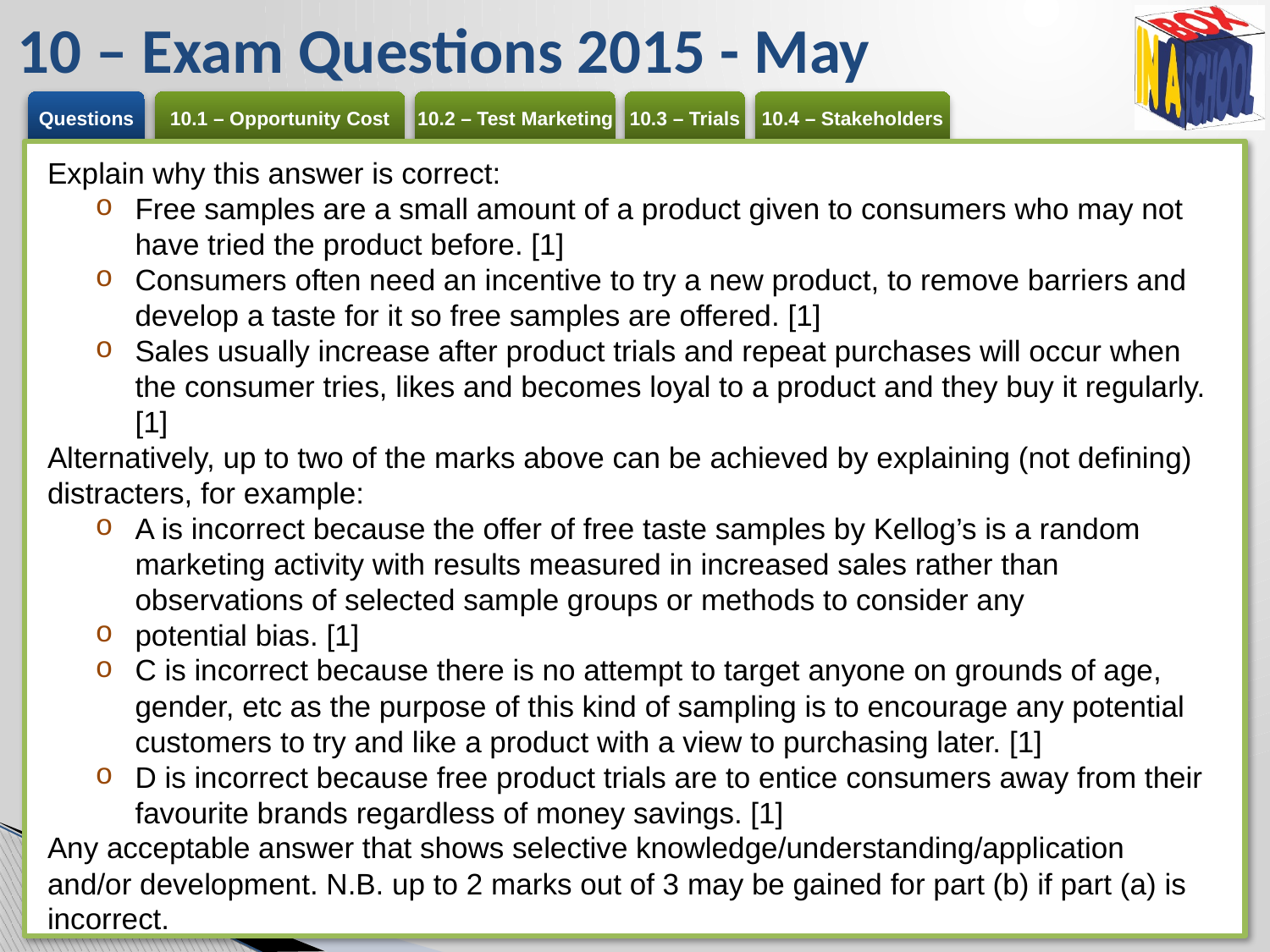

# 10 – Exam Questions 2015 - May
Explain why this answer is correct:
Free samples are a small amount of a product given to consumers who may not have tried the product before. [1]
Consumers often need an incentive to try a new product, to remove barriers and develop a taste for it so free samples are offered. [1]
Sales usually increase after product trials and repeat purchases will occur when the consumer tries, likes and becomes loyal to a product and they buy it regularly. [1]
Alternatively, up to two of the marks above can be achieved by explaining (not defining) distracters, for example:
A is incorrect because the offer of free taste samples by Kellog’s is a random marketing activity with results measured in increased sales rather than observations of selected sample groups or methods to consider any
potential bias. [1]
C is incorrect because there is no attempt to target anyone on grounds of age, gender, etc as the purpose of this kind of sampling is to encourage any potential customers to try and like a product with a view to purchasing later. [1]
D is incorrect because free product trials are to entice consumers away from their favourite brands regardless of money savings. [1]
Any acceptable answer that shows selective knowledge/understanding/application and/or development. N.B. up to 2 marks out of 3 may be gained for part (b) if part (a) is incorrect.